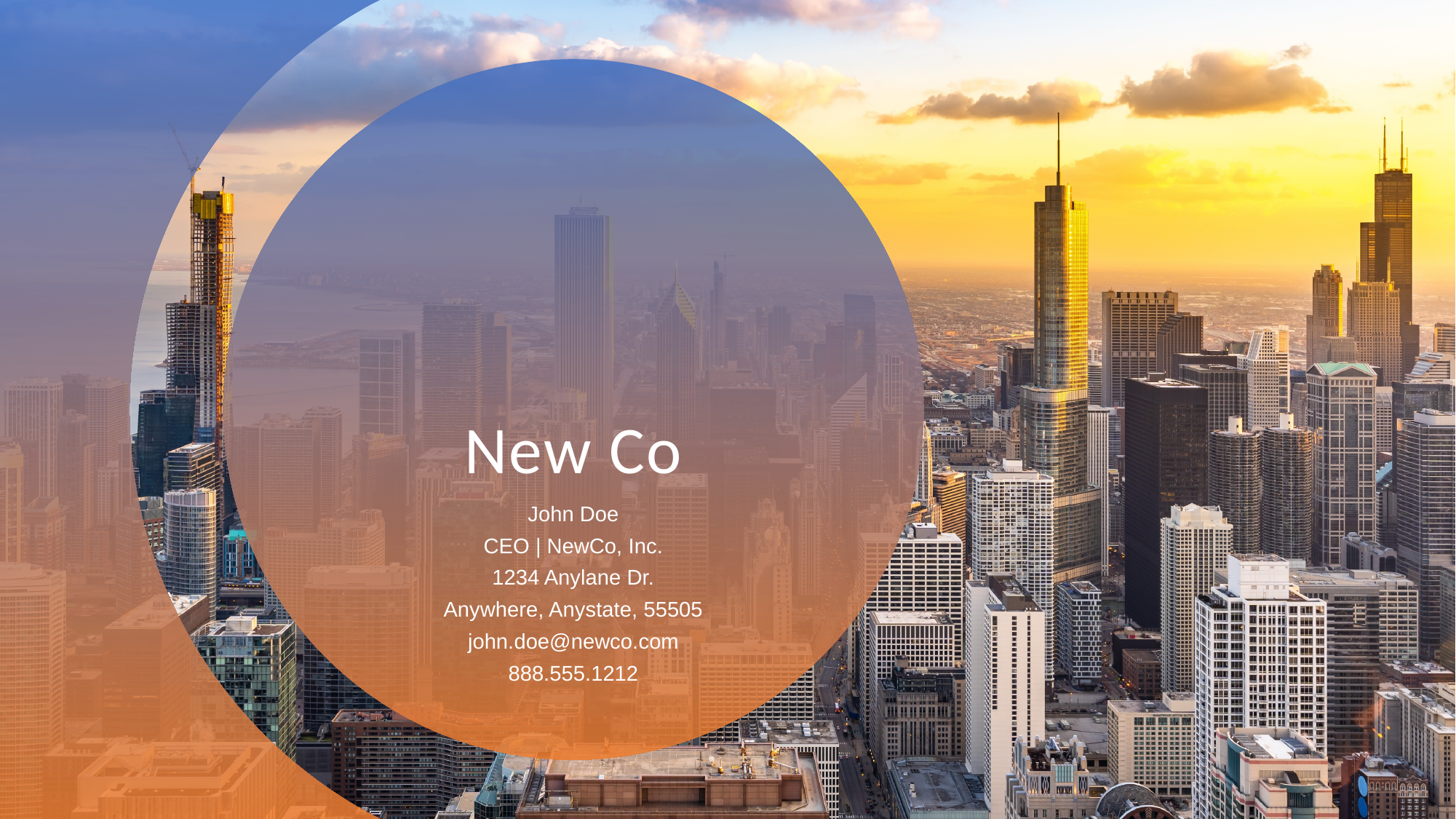

New Co
John Doe
CEO | NewCo, Inc.
1234 Anylane Dr.
Anywhere, Anystate, 55505
john.doe@newco.com
888.555.1212